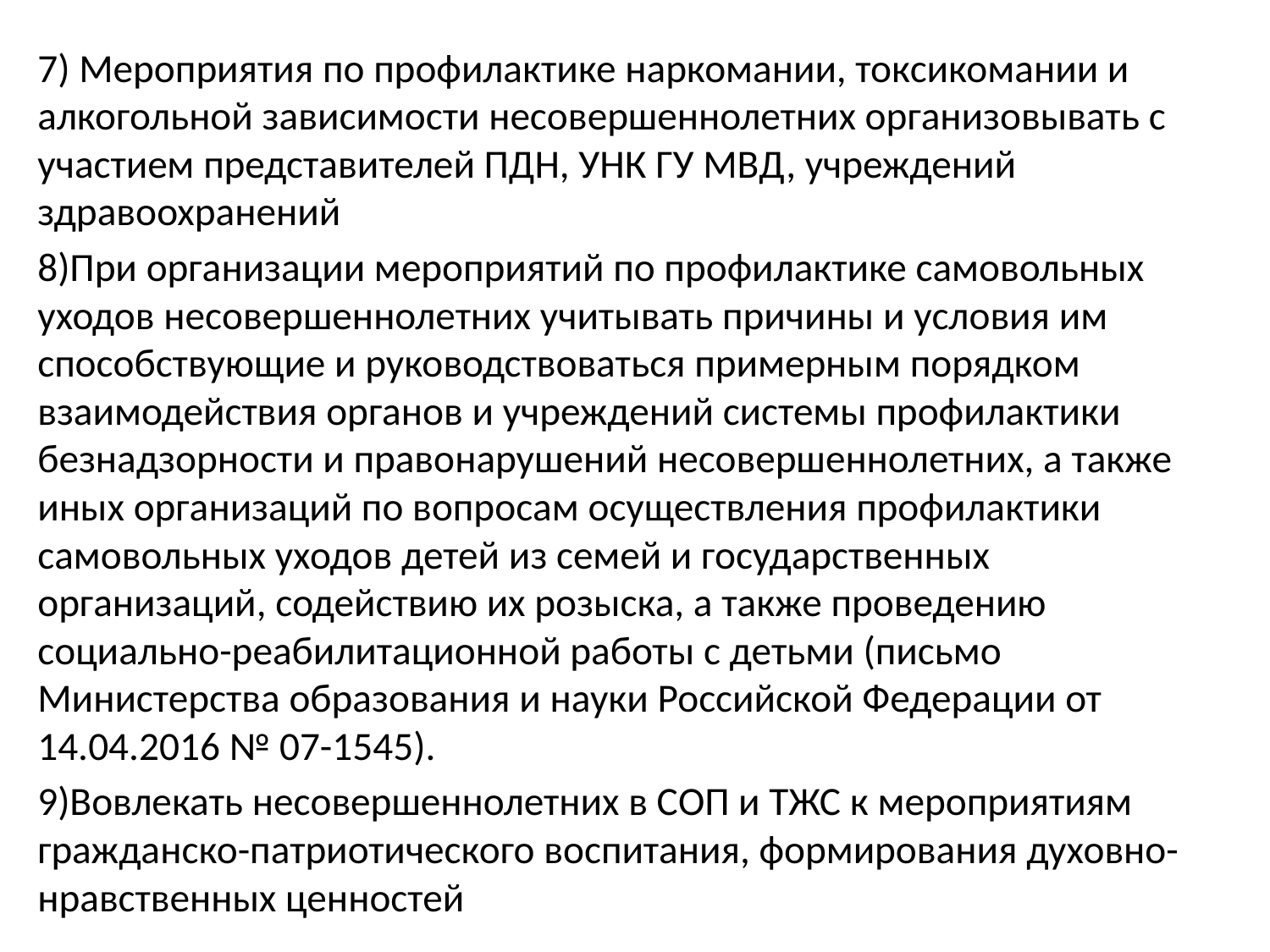

7) Мероприятия по профилактике наркомании, токсикомании и алкогольной зависимости несовершеннолетних организовывать с участием представителей ПДН, УНК ГУ МВД, учреждений здравоохранений
8)При организации мероприятий по профилактике самовольных уходов несовершеннолетних учитывать причины и условия им способствующие и руководствоваться примерным порядком взаимодействия органов и учреждений системы профилактики безнадзорности и правонарушений несовершеннолетних, а также иных организаций по вопросам осуществления профилактики самовольных уходов детей из семей и государственных организаций, содействию их розыска, а также проведению социально-реабилитационной работы с детьми (письмо Министерства образования и науки Российской Федерации от 14.04.2016 № 07-1545).
9)Вовлекать несовершеннолетних в СОП и ТЖС к мероприятиям гражданско-патриотического воспитания, формирования духовно-нравственных ценностей